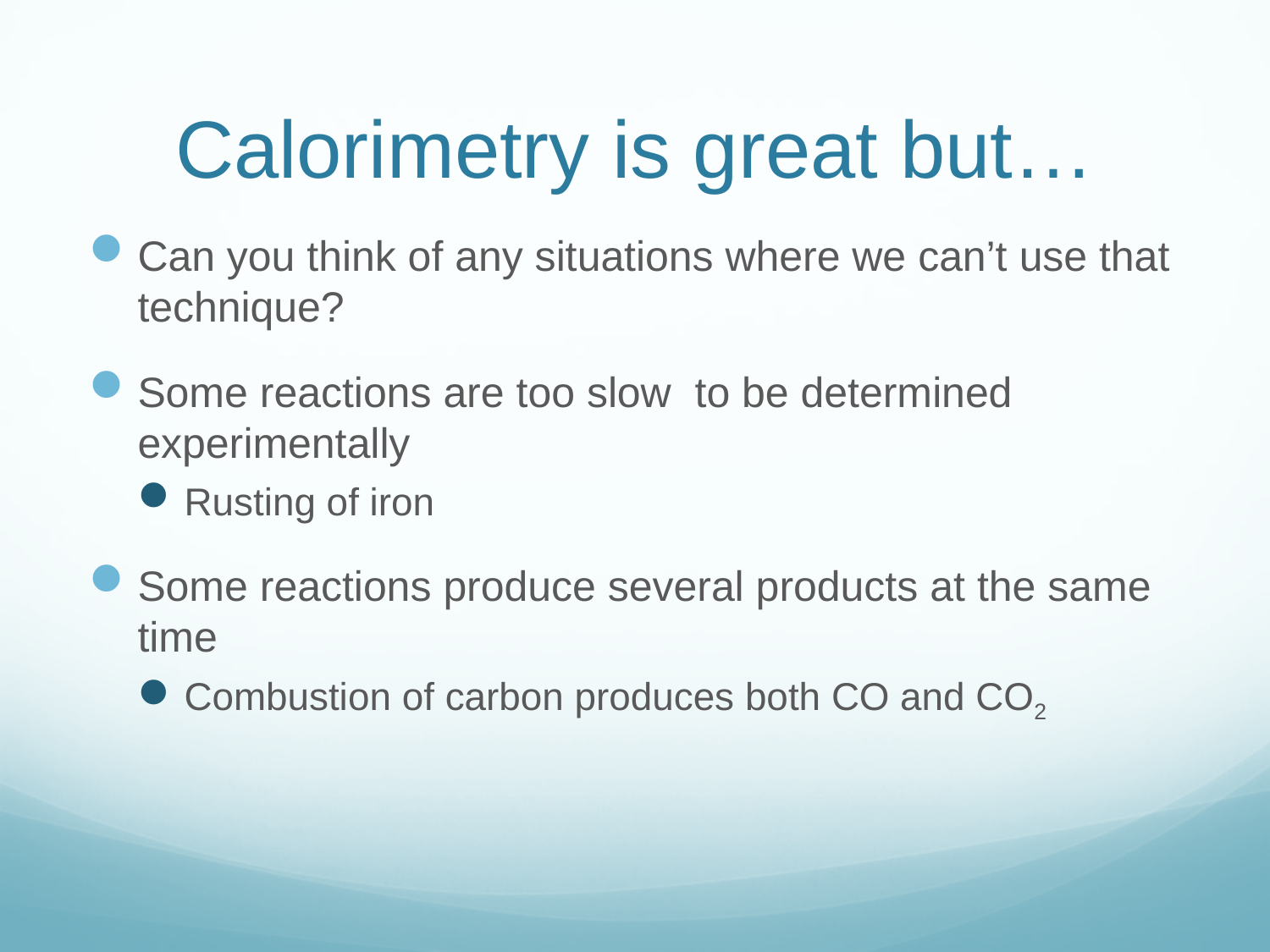

# Calorimetry is great but…
Can you think of any situations where we can’t use that technique?
Some reactions are too slow  to be determined experimentally
Rusting of iron
Some reactions produce several products at the same time
Combustion of carbon produces both CO and CO2